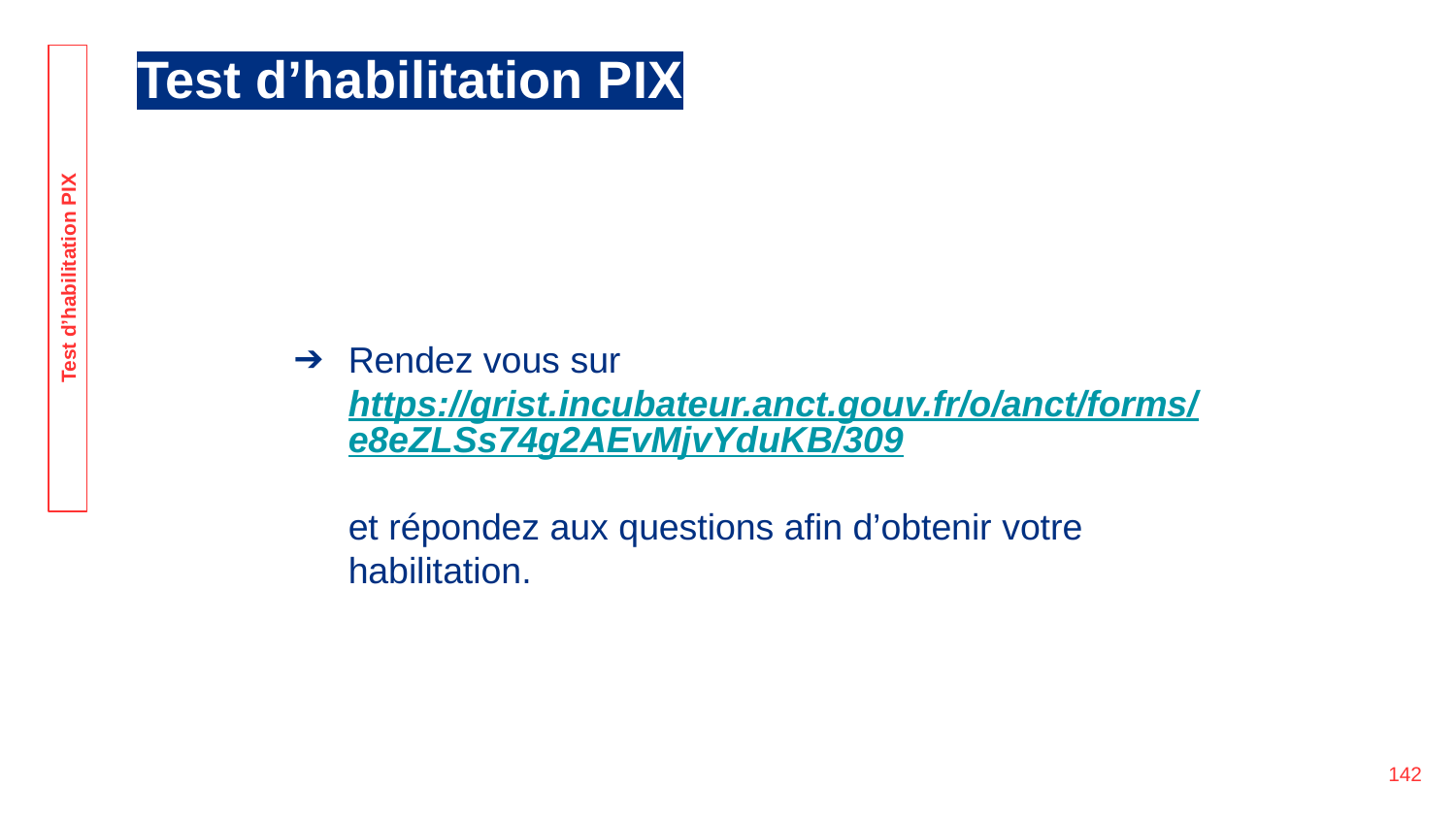

Test d’habilitation PIX
Rendez vous sur https://grist.incubateur.anct.gouv.fr/o/anct/forms/e8eZLSs74g2AEvMjvYduKB/309
et répondez aux questions afin d’obtenir votre habilitation.
Test d’habilitation PIX
142